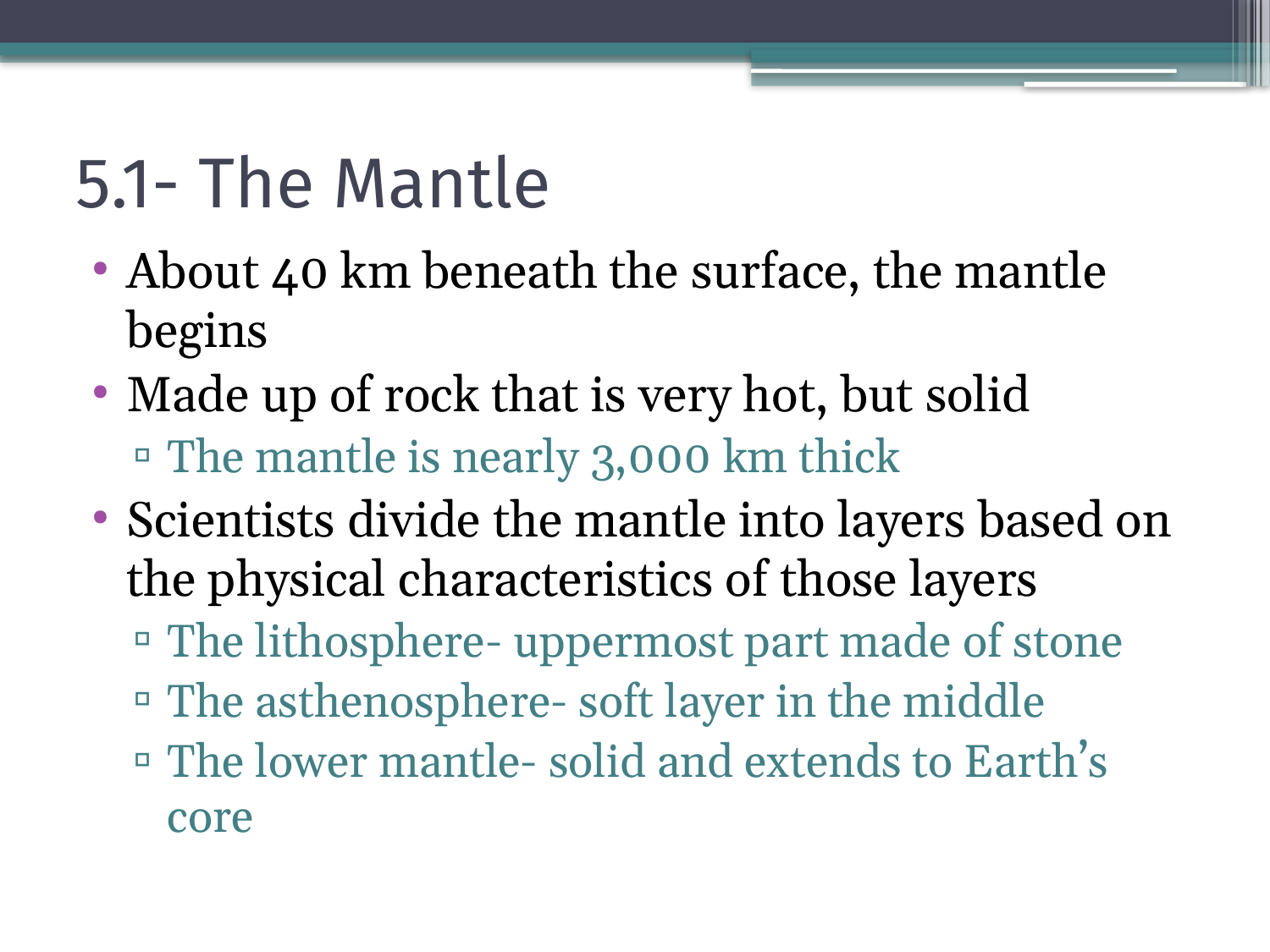

# 5.1- The Mantle
About 40 km beneath the surface, the mantle begins
Made up of rock that is very hot, but solid
The mantle is nearly 3,000 km thick
Scientists divide the mantle into layers based on the physical characteristics of those layers
The lithosphere- uppermost part made of stone
The asthenosphere- soft layer in the middle
The lower mantle- solid and extends to Earth’s core